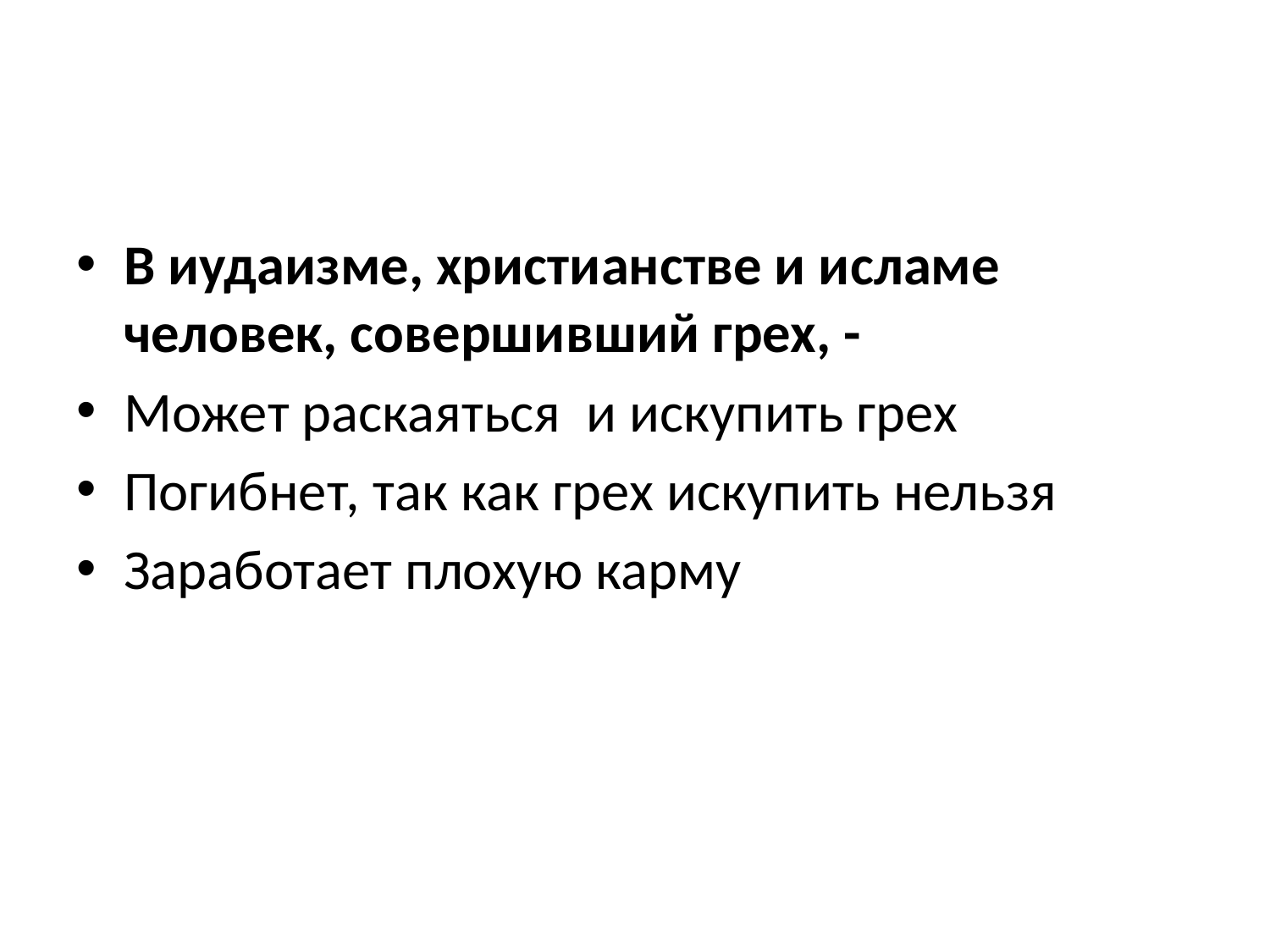

#
В иудаизме, христианстве и исламе человек, совершивший грех, -
Может раскаяться  и искупить грех
Погибнет, так как грех искупить нельзя
Заработает плохую карму